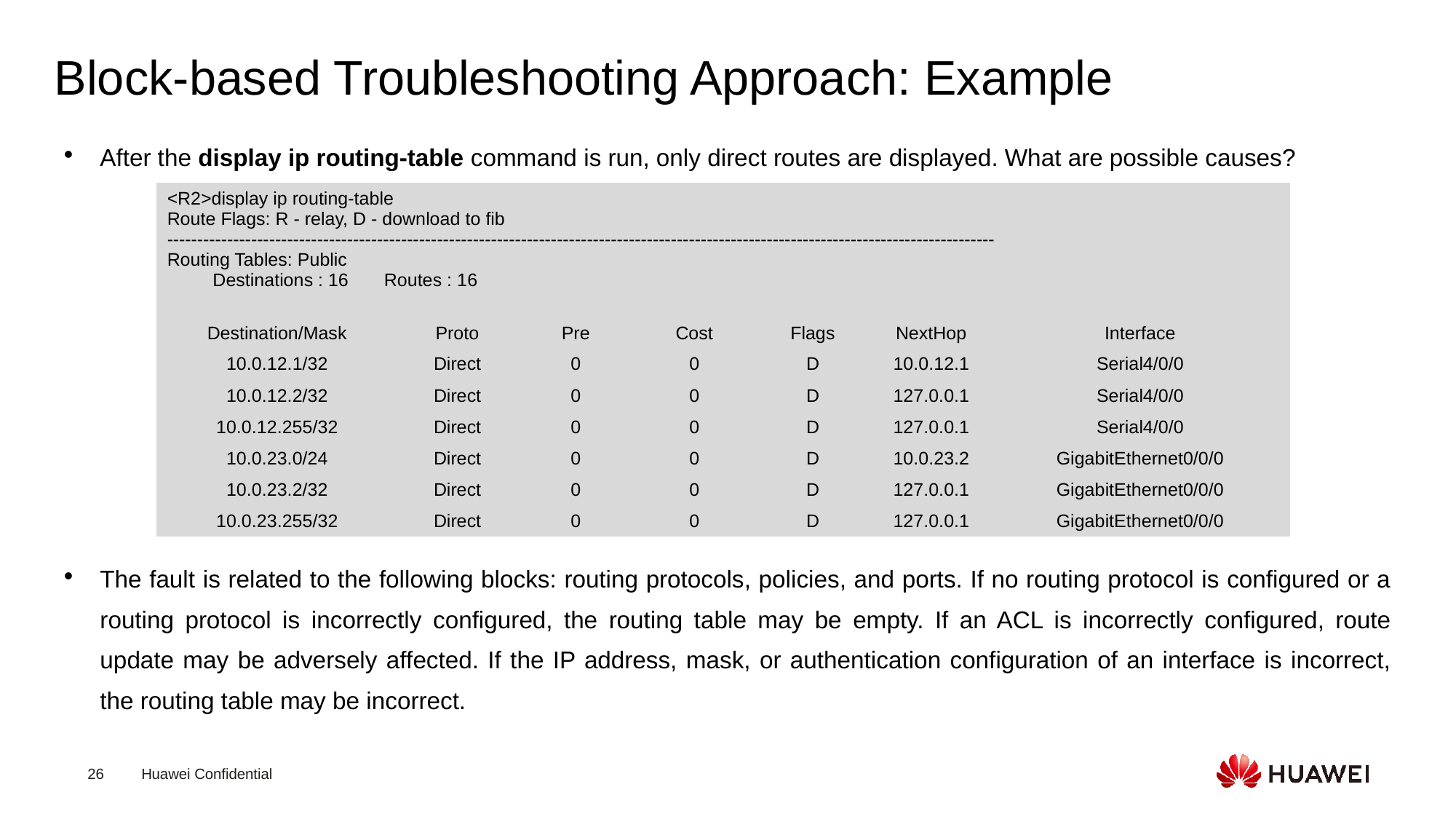

# Block-based Troubleshooting Approach: Example
After the display ip routing-table command is run, only direct routes are displayed. What are possible causes?

The fault is related to the following blocks: routing protocols, policies, and ports. If no routing protocol is configured or a routing protocol is incorrectly configured, the routing table may be empty. If an ACL is incorrectly configured, route update may be adversely affected. If the IP address, mask, or authentication configuration of an interface is incorrect, the routing table may be incorrect.

| <R2>display ip routing-table Route Flags: R - relay, D - download to fib ------------------------------------------------------------------------------------------------------------------------------------------ Routing Tables: Public Destinations : 16 Routes : 16 |  |  |  |  |  |  |
| --- | --- | --- | --- | --- | --- | --- |
| Destination/Mask | Proto | Pre | Cost | Flags | NextHop | Interface |
| 10.0.12.1/32 | Direct | 0 | 0 | D | 10.0.12.1 | Serial4/0/0 |
| 10.0.12.2/32 | Direct | 0 | 0 | D | 127.0.0.1 | Serial4/0/0 |
| 10.0.12.255/32 | Direct | 0 | 0 | D | 127.0.0.1 | Serial4/0/0 |
| 10.0.23.0/24 | Direct | 0 | 0 | D | 10.0.23.2 | GigabitEthernet0/0/0 |
| 10.0.23.2/32 | Direct | 0 | 0 | D | 127.0.0.1 | GigabitEthernet0/0/0 |
| 10.0.23.255/32 | Direct | 0 | 0 | D | 127.0.0.1 | GigabitEthernet0/0/0 |